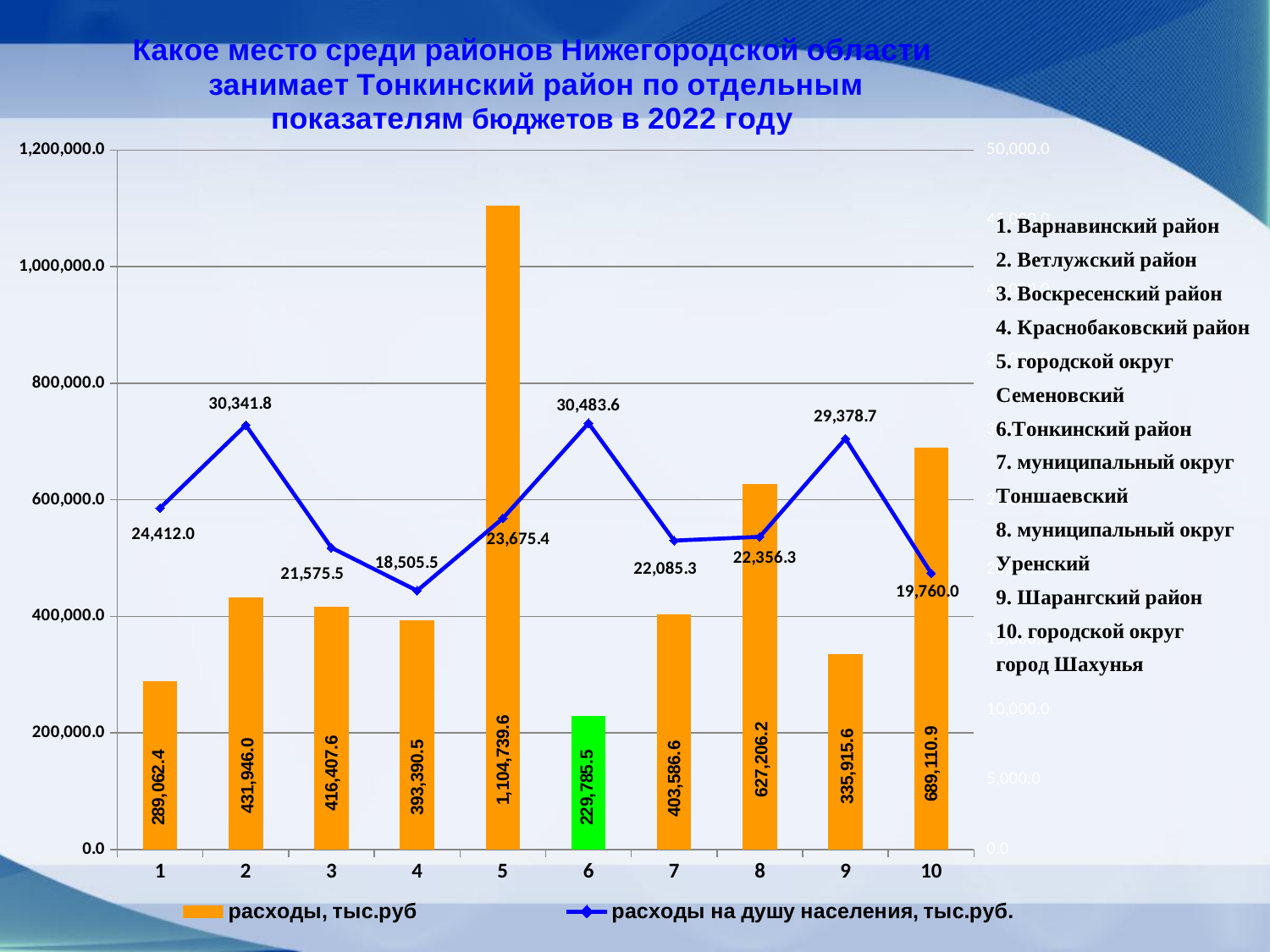

### Chart

| Category | расходы, тыс.руб | расходы на душу населения, тыс.руб. |
|---|---|---|